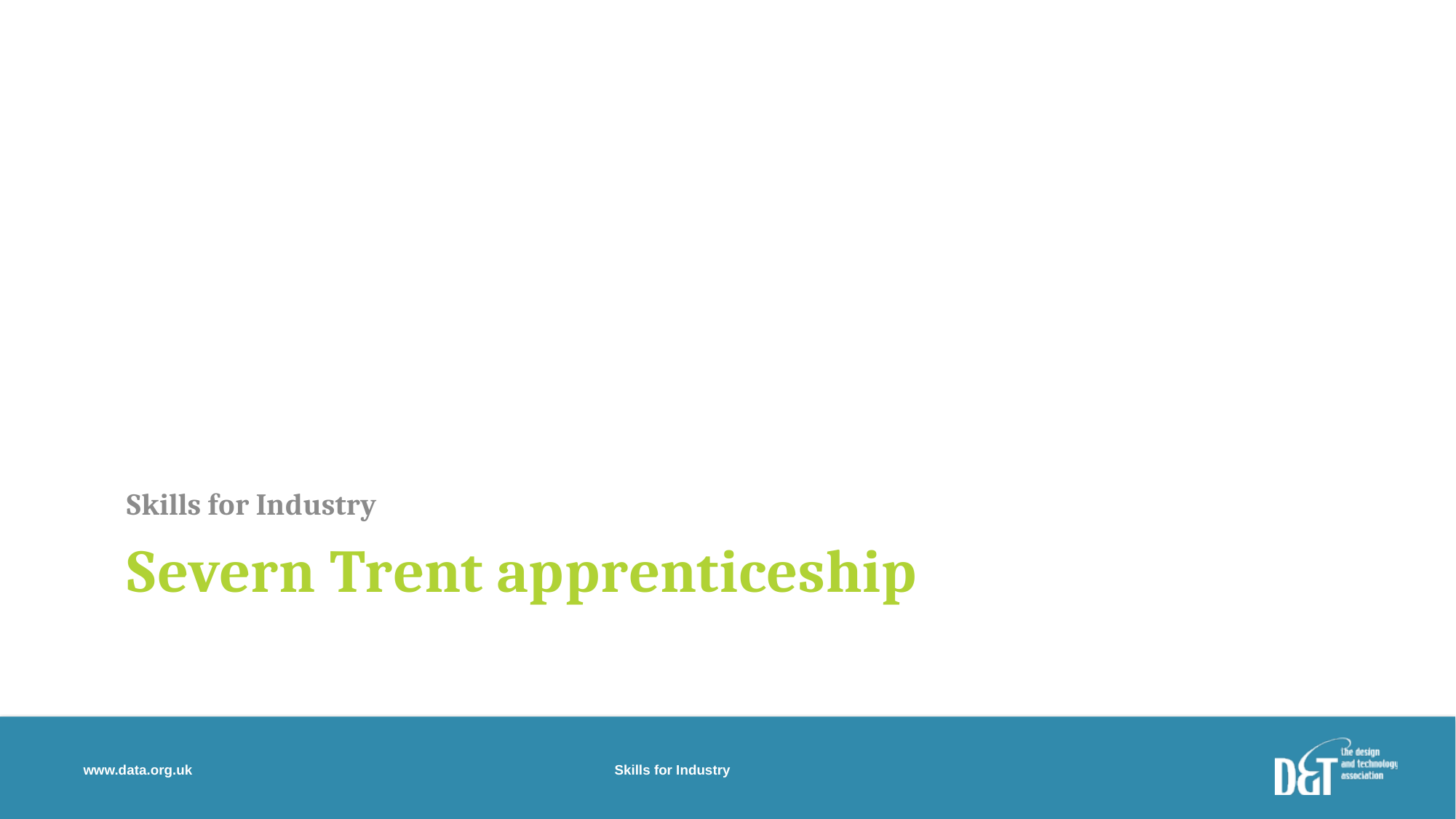

Skills for Industry
# Severn Trent apprenticeship